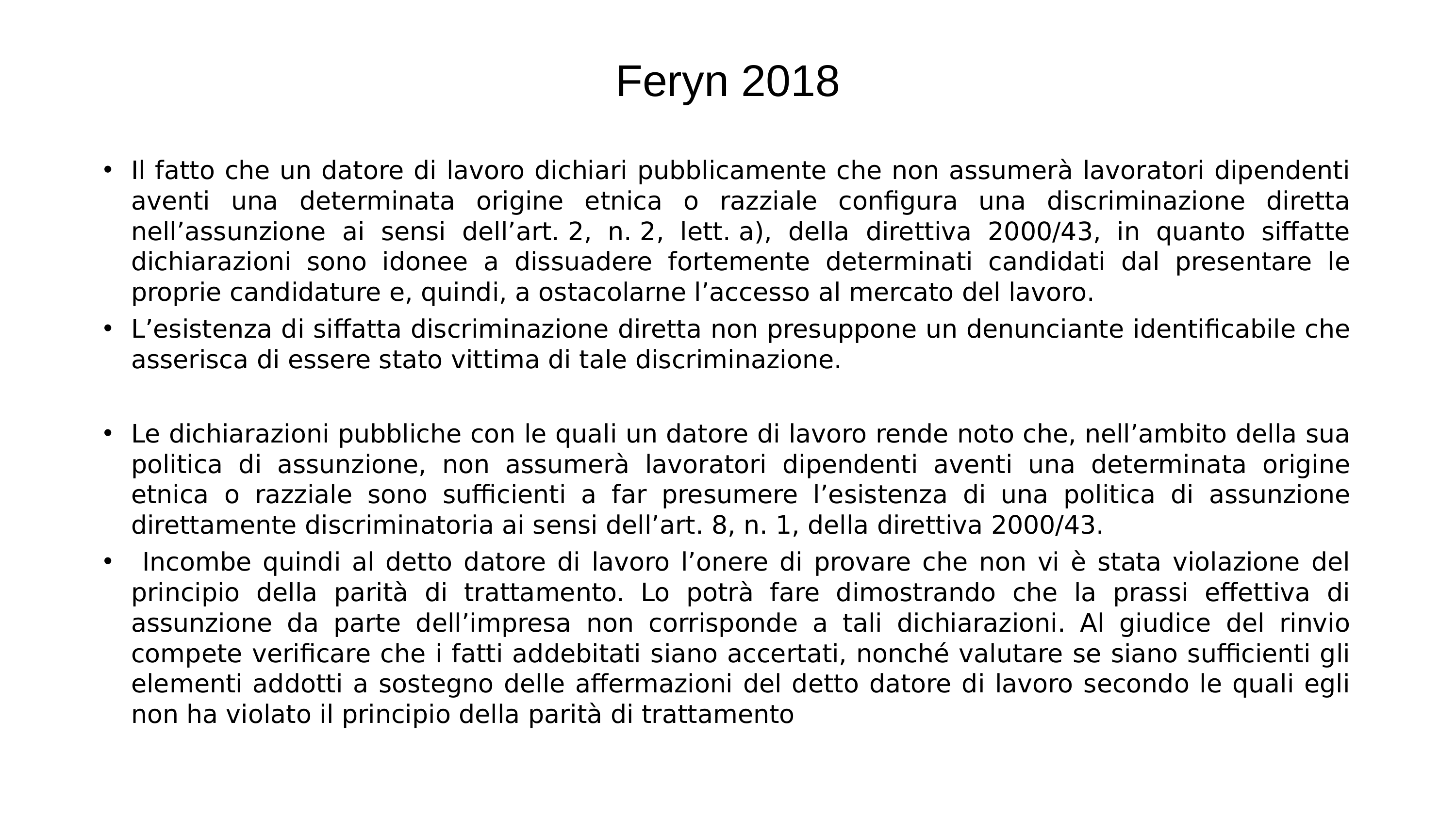

# Feryn 2018
Il fatto che un datore di lavoro dichiari pubblicamente che non assumerà lavoratori dipendenti aventi una determinata origine etnica o razziale configura una discriminazione diretta nell’assunzione ai sensi dell’art. 2, n. 2, lett. a), della direttiva 2000/43, in quanto siffatte dichiarazioni sono idonee a dissuadere fortemente determinati candidati dal presentare le proprie candidature e, quindi, a ostacolarne l’accesso al mercato del lavoro.
L’esistenza di siffatta discriminazione diretta non presuppone un denunciante identificabile che asserisca di essere stato vittima di tale discriminazione.

Le dichiarazioni pubbliche con le quali un datore di lavoro rende noto che, nell’ambito della sua politica di assunzione, non assumerà lavoratori dipendenti aventi una determinata origine etnica o razziale sono sufficienti a far presumere l’esistenza di una politica di assunzione direttamente discriminatoria ai sensi dell’art. 8, n. 1, della direttiva 2000/43.
 Incombe quindi al detto datore di lavoro l’onere di provare che non vi è stata violazione del principio della parità di trattamento. Lo potrà fare dimostrando che la prassi effettiva di assunzione da parte dell’impresa non corrisponde a tali dichiarazioni. Al giudice del rinvio compete verificare che i fatti addebitati siano accertati, nonché valutare se siano sufficienti gli elementi addotti a sostegno delle affermazioni del detto datore di lavoro secondo le quali egli non ha violato il principio della parità di trattamento